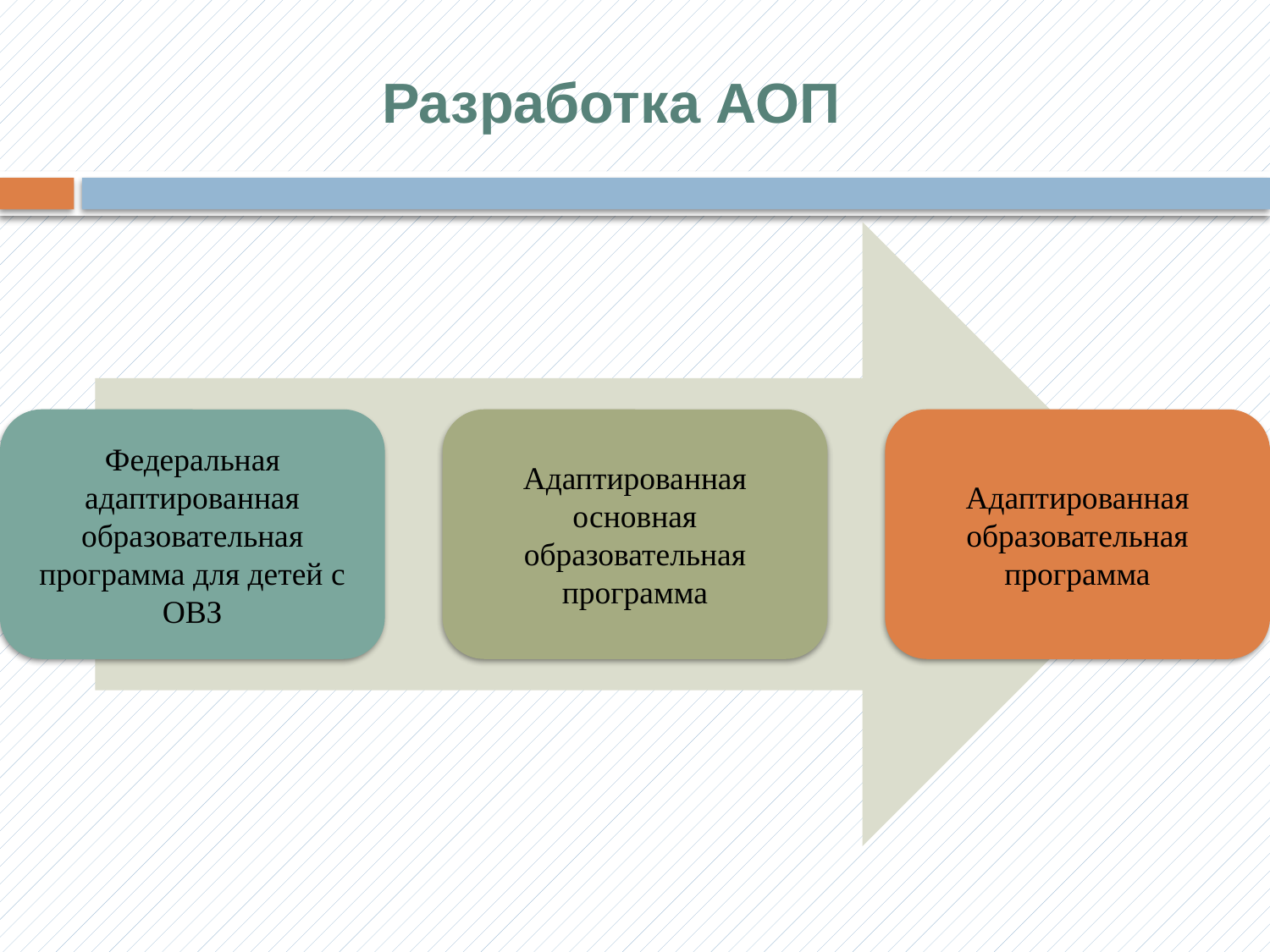

# Разработка АОП
Федеральная адаптированная образовательная программа для детей с ОВЗ
Адаптированная образовательная программа
Адаптированная основная образовательная программа